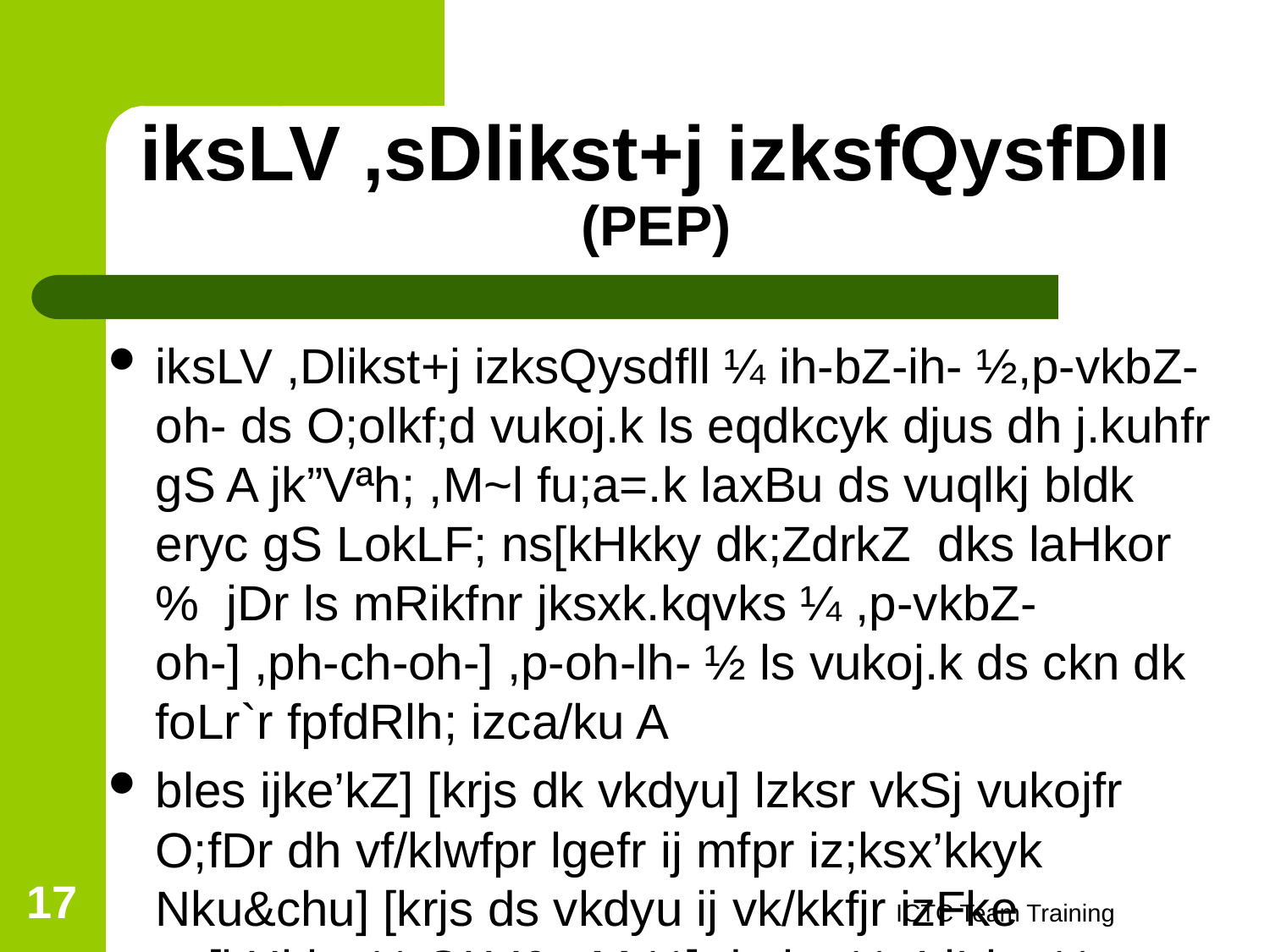

# iksLV ,sDlikst+j izksfQysfDll (PEP)
iksLV ,Dlikst+j izksQysdfll ¼ ih-bZ-ih- ½,p-vkbZ-oh- ds O;olkf;d vukoj.k ls eqdkcyk djus dh j.kuhfr gS A jk”Vªh; ,M~l fu;a=.k laxBu ds vuqlkj bldk eryc gS LokLF; ns[kHkky dk;ZdrkZ  dks laHkor%  jDr ls mRikfnr jksxk.kqvks ¼ ,p-vkbZ-oh-] ,ph-ch-oh-] ,p-oh-lh- ½ ls vukoj.k ds ckn dk foLr`r fpfdRlh; izca/ku A
bles ijke’kZ] [krjs dk vkdyu] lzksr vkSj vukojfr O;fDr dh vf/klwfpr lgefr ij mfpr iz;ksx’kkyk Nku&chu] [krjs ds vkdyu ij vk/kkfjr izFke ns[kHkky ¼ QLV&,sM ½] de le; ¼ 4 lIrkg ½ dh ,UVhfjVªksok;jy nokvksa dk izca/k vkSj lkFk esa QkWyks&vi vkSj lgk;rk lfEefyr gS A

Comprehensive medical management to minimise the risk of infection among HCP following potential exposure to blood-borne pathogens (HIV, HBV, HCV).
Includes counselling, risk assessment, relevant laboratory investigations, first aid and provision of antiretroviral drugs.
17
ICTC Team Training